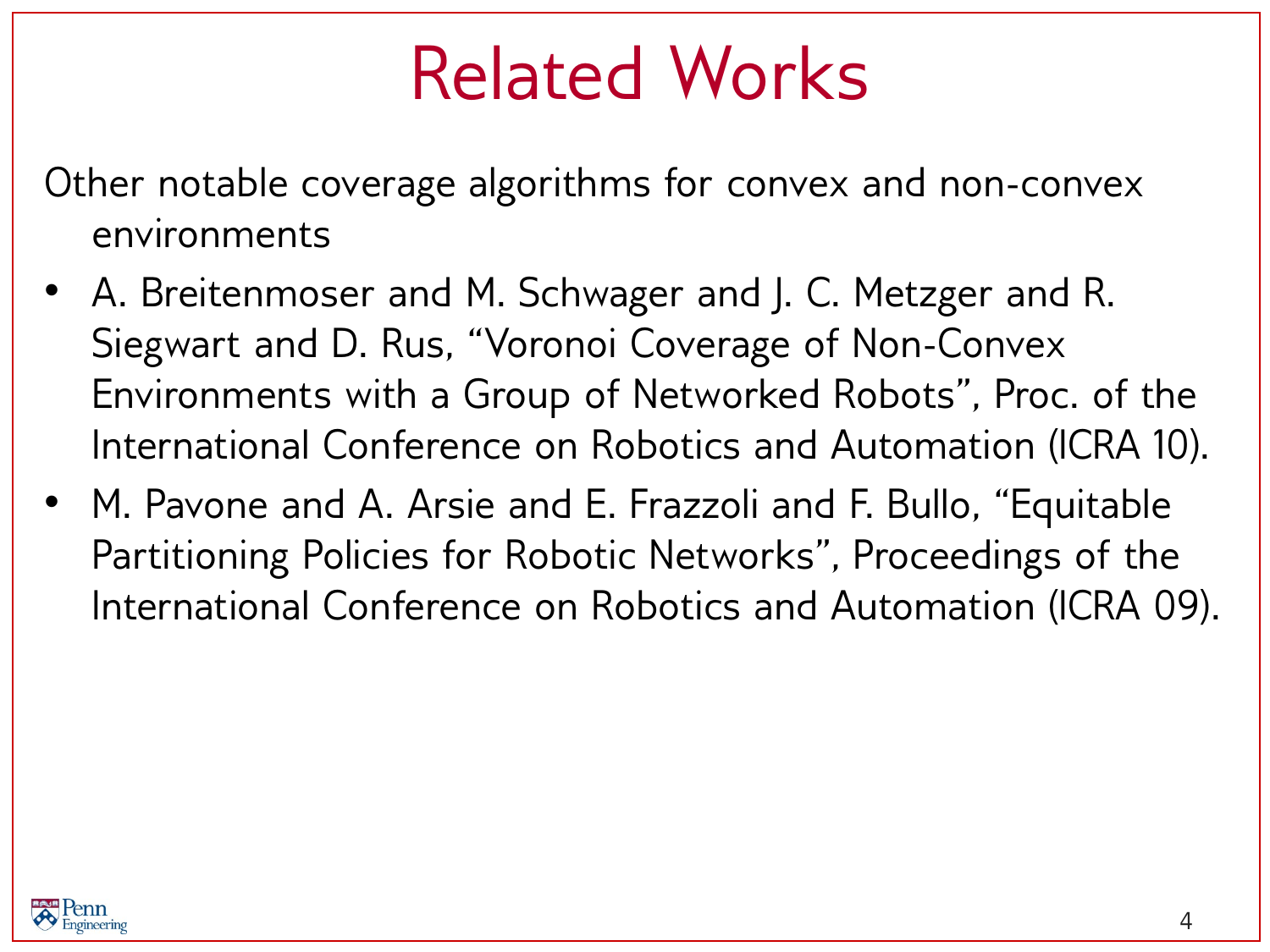

# Related Works
Other notable coverage algorithms for convex and non-convex environments
A. Breitenmoser and M. Schwager and J. C. Metzger and R. Siegwart and D. Rus, “Voronoi Coverage of Non-Convex Environments with a Group of Networked Robots”, Proc. of the International Conference on Robotics and Automation (ICRA 10).
M. Pavone and A. Arsie and E. Frazzoli and F. Bullo, “Equitable Partitioning Policies for Robotic Networks”, Proceedings of the International Conference on Robotics and Automation (ICRA 09).